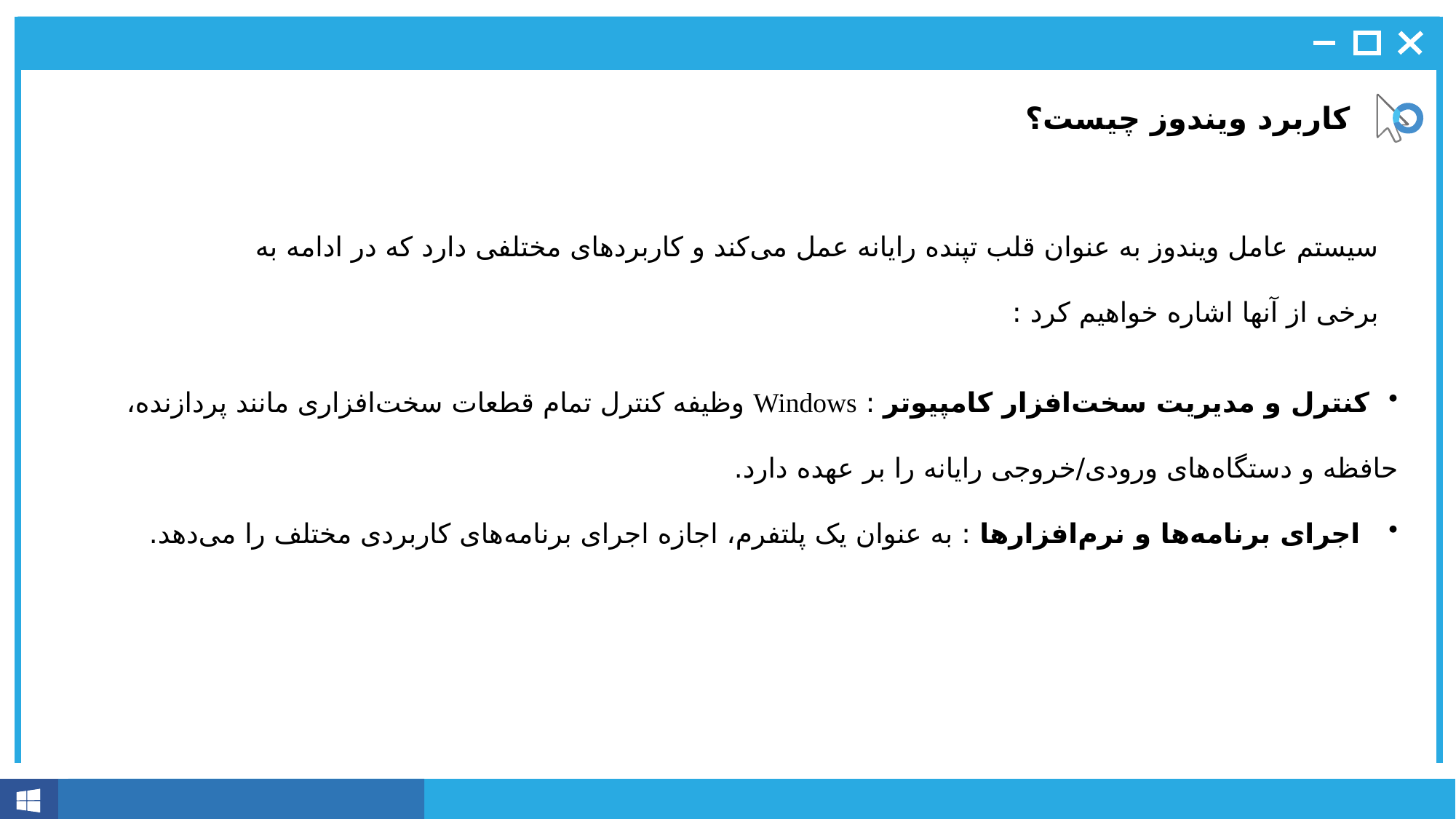

کاربرد ویندوز چیست؟

سیستم عامل ویندوز به عنوان قلب تپنده رایانه عمل می‌کند و کاربردهای مختلفی دارد که در ادامه به برخی از آنها اشاره خواهیم کرد :
  کنترل و مدیریت سخت‌افزار کامپیوتر : Windows وظیفه کنترل تمام قطعات سخت‌افزاری مانند پردازنده، حافظه و دستگاه‌های ورودی/خروجی رایانه را بر عهده دارد.
   اجرای برنامه‌ها و نرم‌افزارها : به عنوان یک پلتفرم، اجازه اجرای برنامه‌های کاربردی مختلف را می‌دهد.